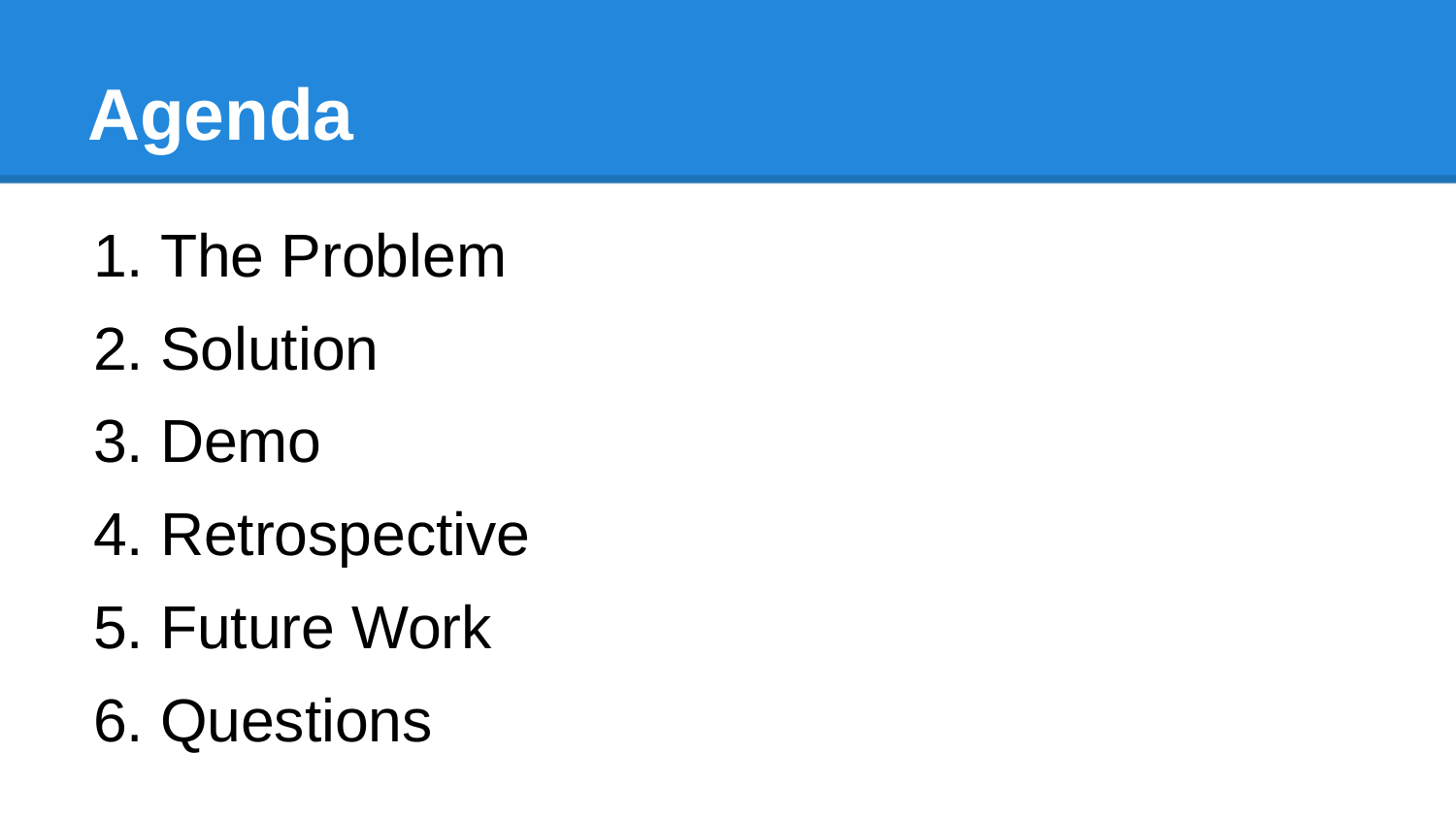

# Agenda
The Problem
Solution
Demo
Retrospective
Future Work
Questions